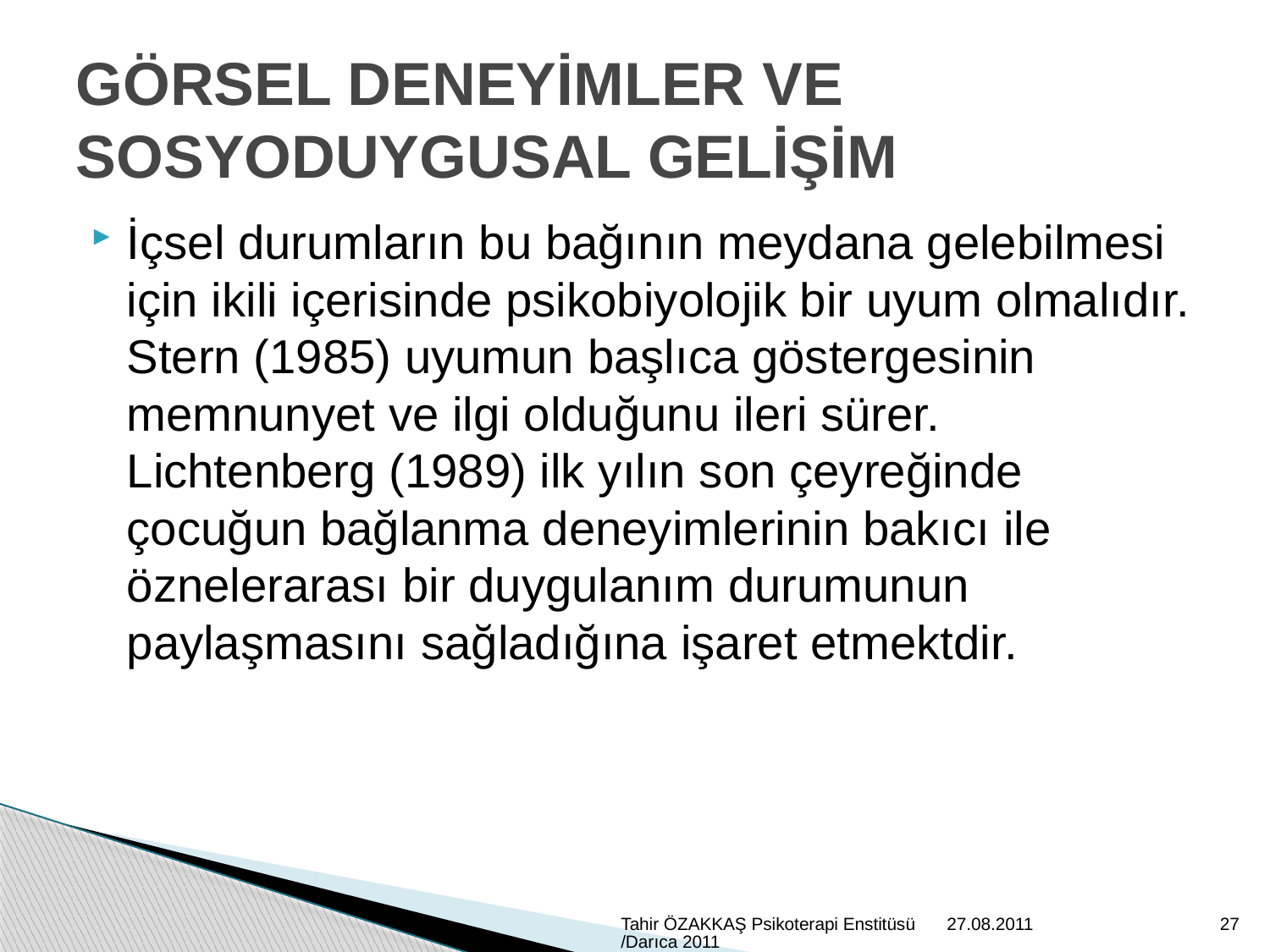

# GÖRSEL DENEYİMLER VE SOSYODUYGUSAL GELİŞİM
İçsel durumların bu bağının meydana gelebilmesi için ikili içerisinde psikobiyolojik bir uyum olmalıdır. Stern (1985) uyumun başlıca göstergesinin memnunyet ve ilgi olduğunu ileri sürer. Lichtenberg (1989) ilk yılın son çeyreğinde çocuğun bağlanma deneyimlerinin bakıcı ile öznelerarası bir duygulanım durumunun paylaşmasını sağladığına işaret etmektdir.
Tahir ÖZAKKAŞ Psikoterapi Enstitüsü /Darıca 2011
27.08.2011
27